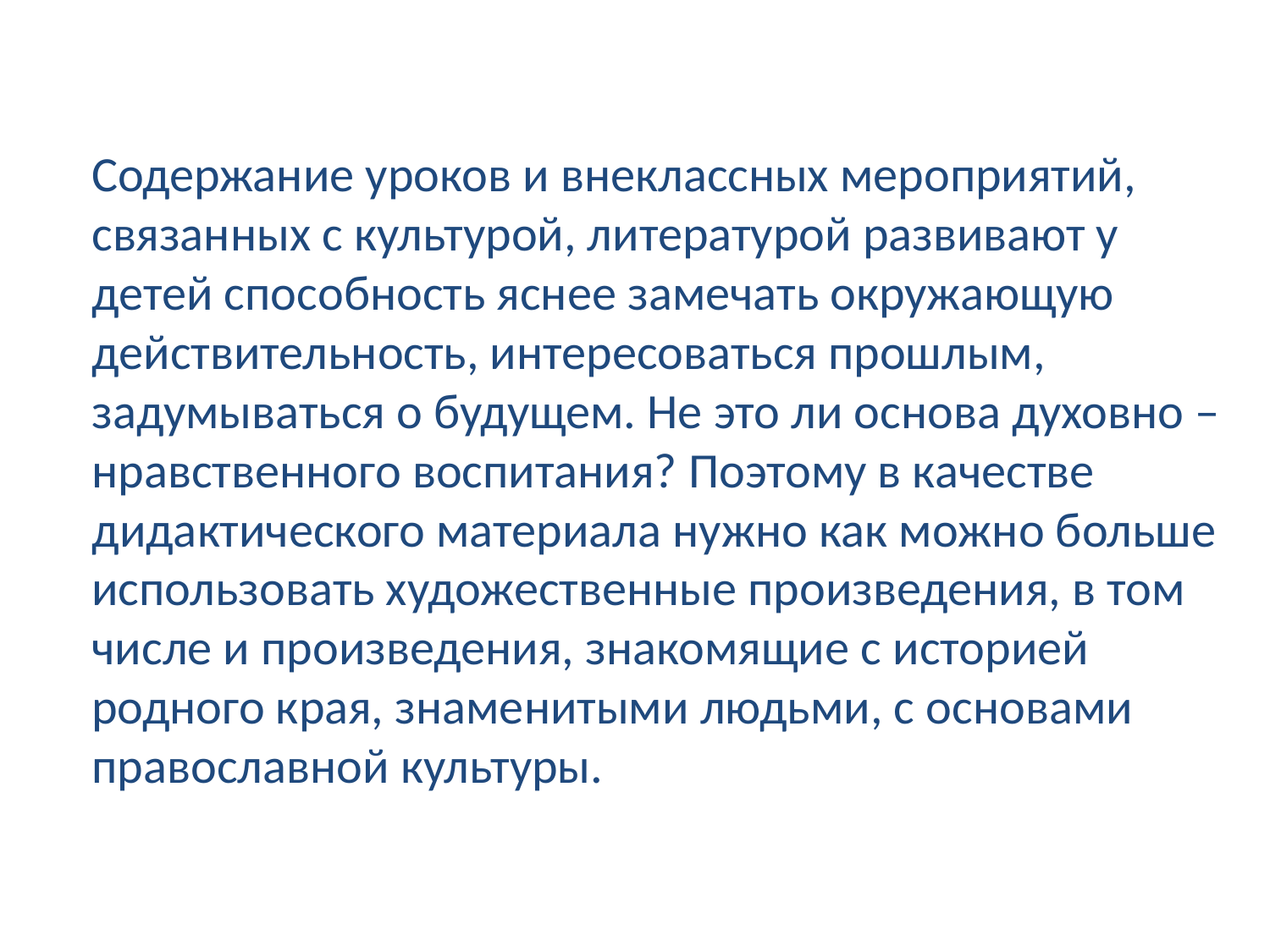

Содержание уроков и внеклассных мероприятий, связанных с культурой, литературой развивают у детей способность яснее замечать окружающую действительность, интересоваться прошлым, задумываться о будущем. Не это ли основа духовно – нравственного воспитания? Поэтому в качестве дидактического материала нужно как можно больше использовать художественные произведения, в том числе и произведения, знакомящие с историей родного края, знаменитыми людьми, с основами православной культуры.